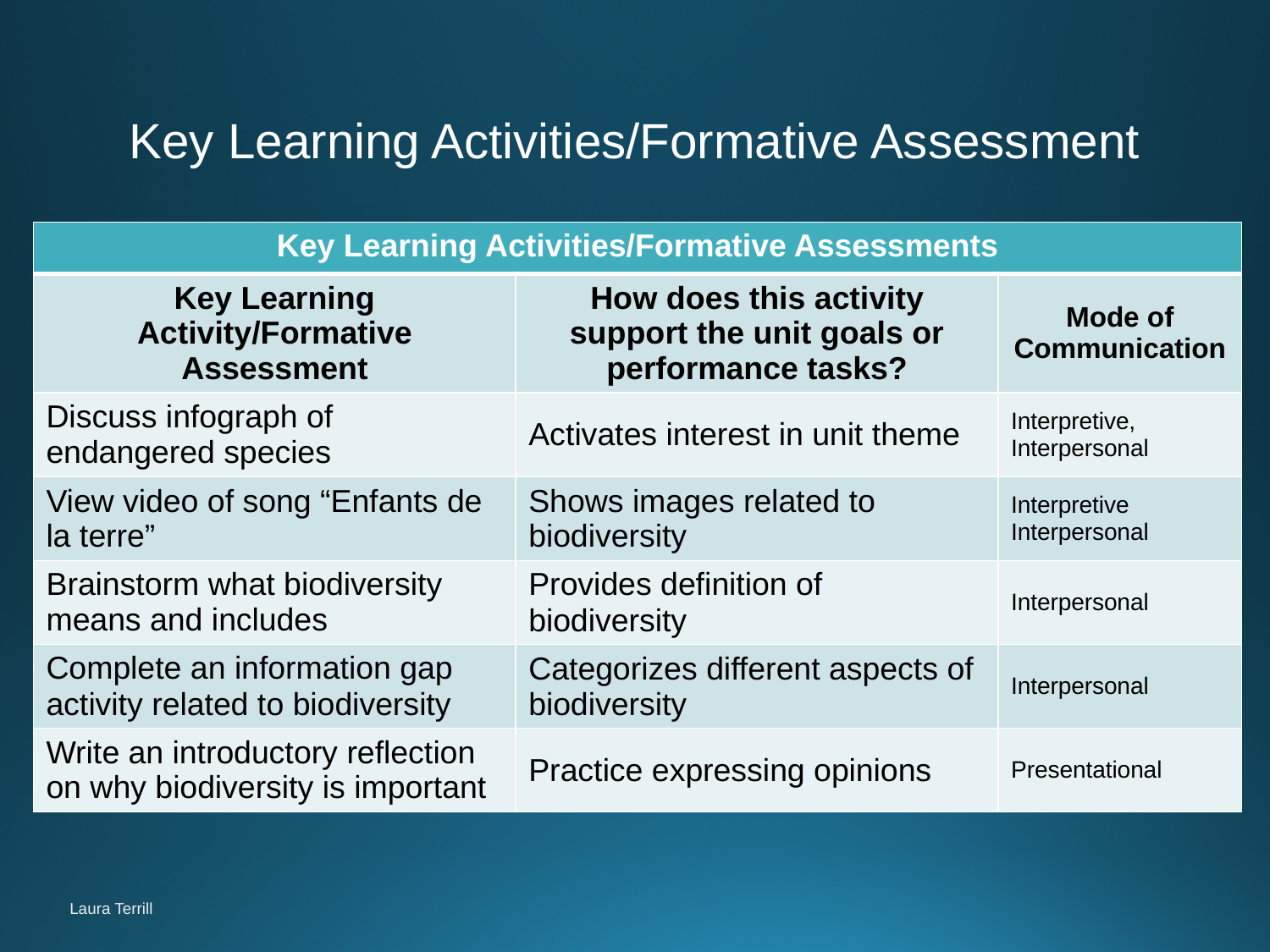

# Key Learning Activities/Formative Assessment
| Key Learning Activities/Formative Assessments |  |  |
| --- | --- | --- |
| Key Learning Activity/Formative Assessment | How does this activity support the unit goals or performance tasks? | Mode of Communication |
| Discuss infograph of endangered species | Activates interest in unit theme | Interpretive, Interpersonal |
| View video of song “Enfants de la terre” | Shows images related to biodiversity | Interpretive Interpersonal |
| Brainstorm what biodiversity means and includes | Provides definition of biodiversity | Interpersonal |
| Complete an information gap activity related to biodiversity | Categorizes different aspects of biodiversity | Interpersonal |
| Write an introductory reflection on why biodiversity is important | Practice expressing opinions | Presentational |
Laura Terrill